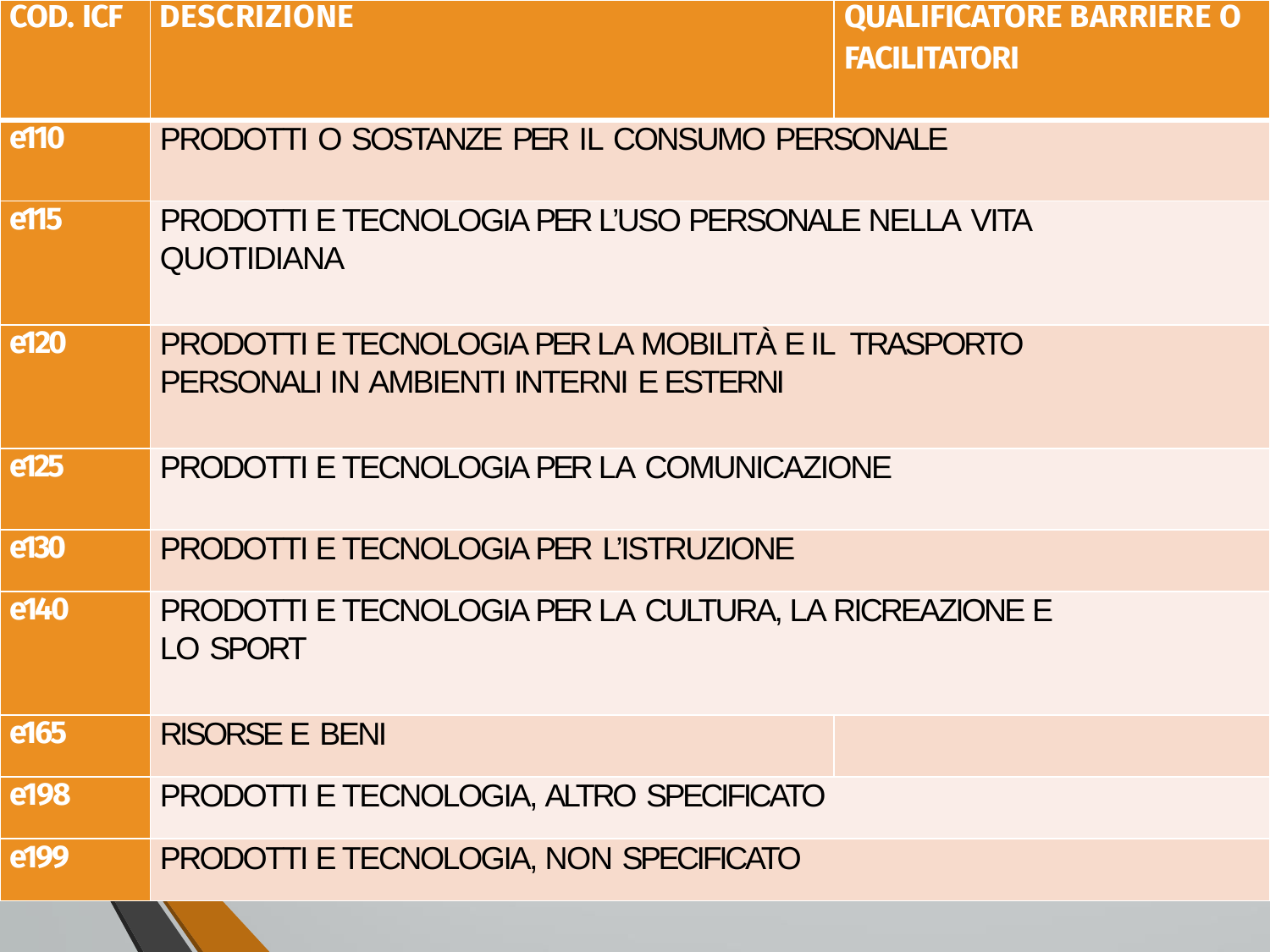

| COD. ICF | DESCRIZIONE | QUALIFICATORE BARRIERE O FACILITATORI |
| --- | --- | --- |
| e110 | PRODOTTI O SOSTANZE PER IL CONSUMO PERSONALE |  |
| e115 | PRODOTTI E TECNOLOGIA PER L’USO PERSONALE NELLA VITA QUOTIDIANA |  |
| e120 | PRODOTTI E TECNOLOGIA PER LA MOBILITÀ E IL TRASPORTO PERSONALI IN AMBIENTI INTERNI E ESTERNI |  |
| e125 | PRODOTTI E TECNOLOGIA PER LA COMUNICAZIONE |  |
| e130 | PRODOTTI E TECNOLOGIA PER L’ISTRUZIONE |  |
| e140 | PRODOTTI E TECNOLOGIA PER LA CULTURA, LA RICREAZIONE E LO SPORT |  |
| e165 | RISORSE E BENI |  |
| e198 | PRODOTTI E TECNOLOGIA, ALTRO SPECIFICATO |  |
| e199 | PRODOTTI E TECNOLOGIA, NON SPECIFICATO |  |